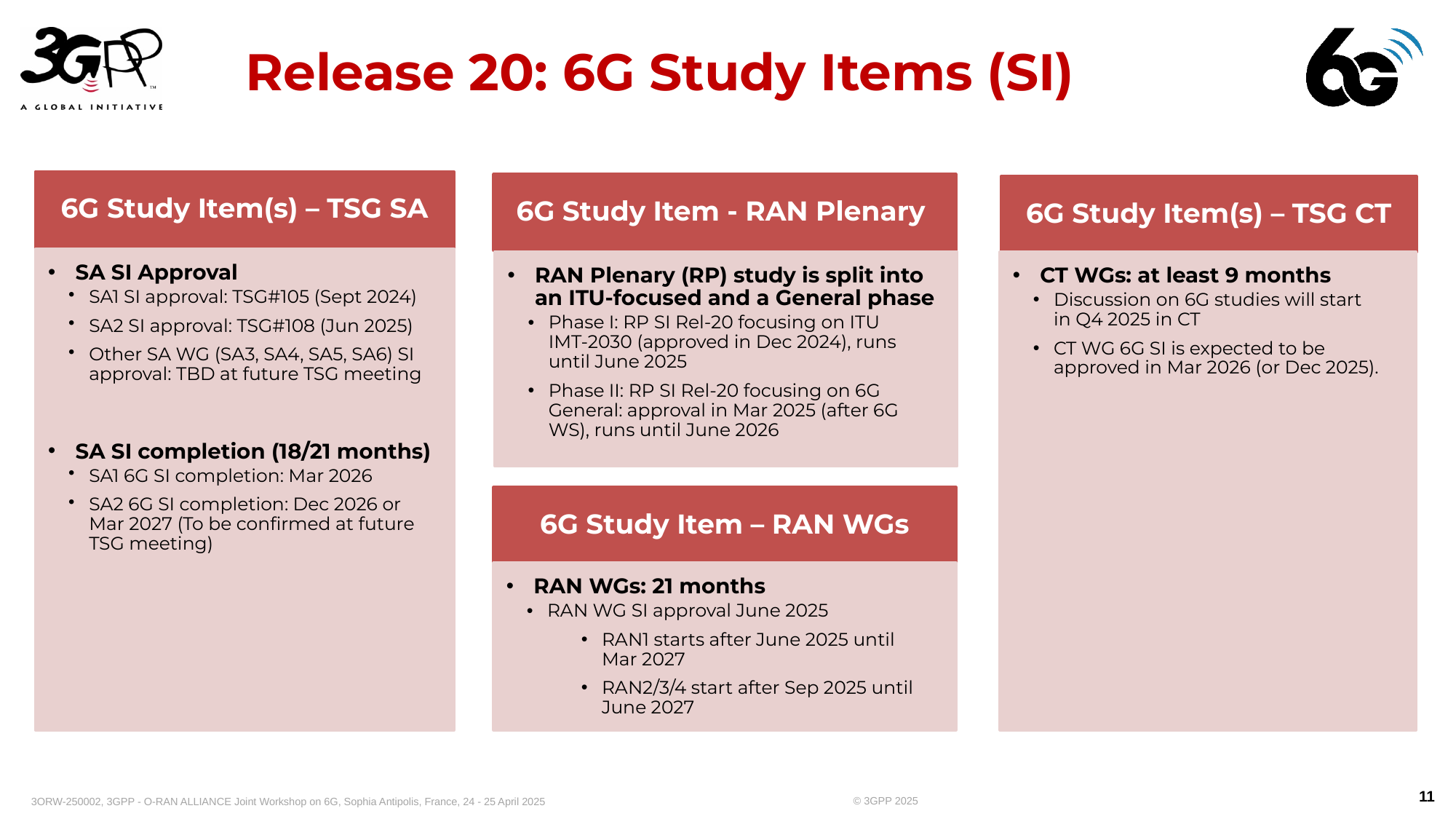

# Release 20: 6G Study Items (SI)
6G Study Item(s) – TSG SA
6G Study Item - RAN Plenary
6G Study Item(s) – TSG CT
SA SI Approval
SA1 SI approval: TSG#105 (Sept 2024)
SA2 SI approval: TSG#108 (Jun 2025)
Other SA WG (SA3, SA4, SA5, SA6) SI approval: TBD at future TSG meeting

SA SI completion (18/21 months)
SA1 6G SI completion: Mar 2026
SA2 6G SI completion: Dec 2026 or Mar 2027 (To be confirmed at future TSG meeting)

RAN Plenary (RP) study is split into an ITU-focused and a General phase
Phase I: RP SI Rel-20 focusing on ITU
IMT-2030 (approved in Dec 2024), runs until June 2025
Phase II: RP SI Rel-20 focusing on 6G General: approval in Mar 2025 (after 6G WS), runs until June 2026

CT WGs: at least 9 months
Discussion on 6G studies will start
in Q4 2025 in CT
CT WG 6G SI is expected to be approved in Mar 2026 (or Dec 2025).

6G Study Item – RAN WGs
RAN WGs: 21 months
RAN WG SI approval June 2025
RAN1 starts after June 2025 until
Mar 2027
RAN2/3/4 start after Sep 2025 until June 2027